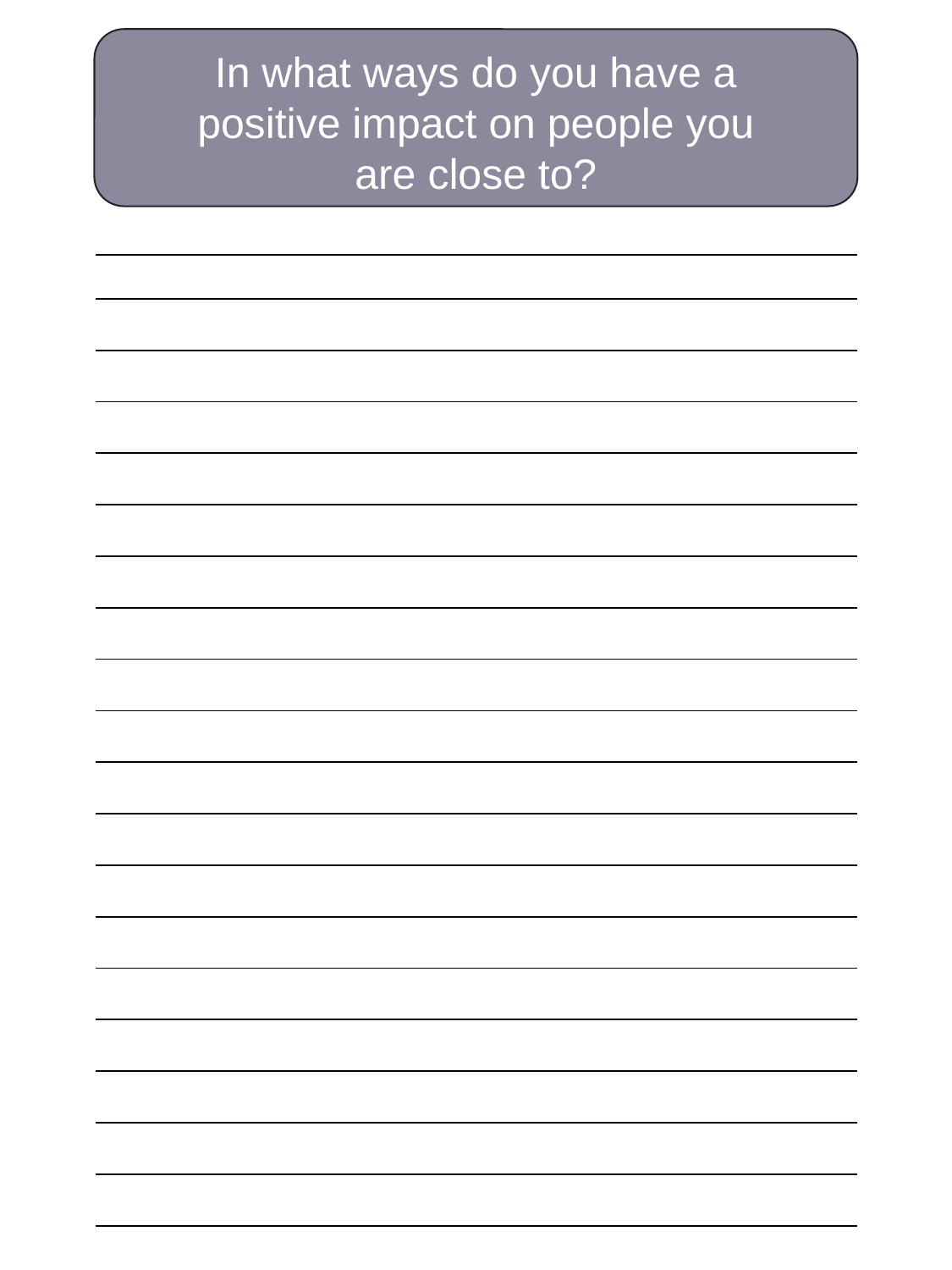

In what ways do you have a positive impact on people you are close to?
|  |
| --- |
|  |
|  |
|  |
|  |
|  |
|  |
|  |
|  |
|  |
|  |
|  |
|  |
|  |
|  |
|  |
|  |
|  |
|  |